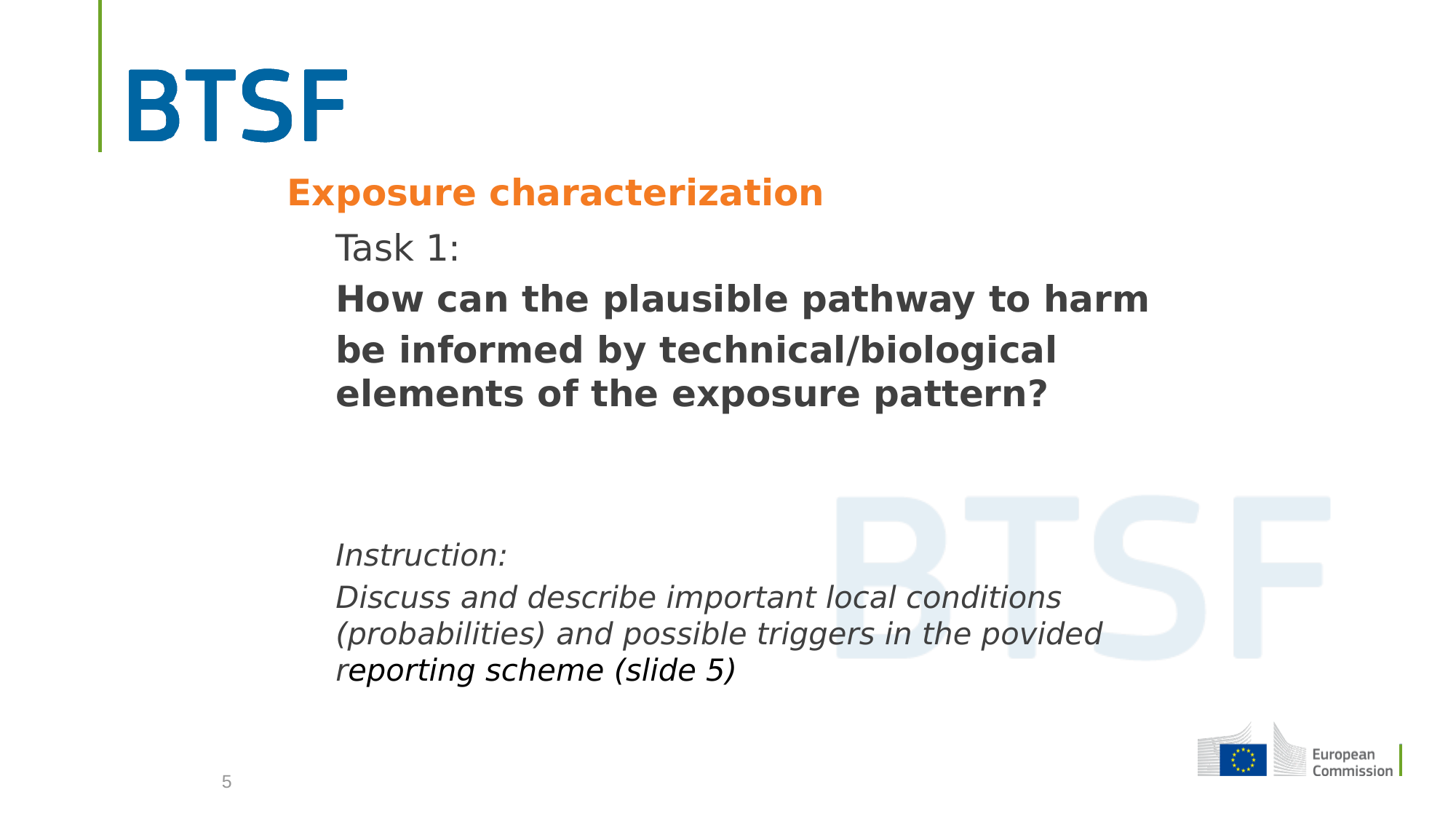

Exposure characterization
Task 1:
How can the plausible pathway to harm
be informed by technical/biological elements of the exposure pattern?
Instruction:
Discuss and describe important local conditions (probabilities) and possible triggers in the povided reporting scheme (slide 5)
5